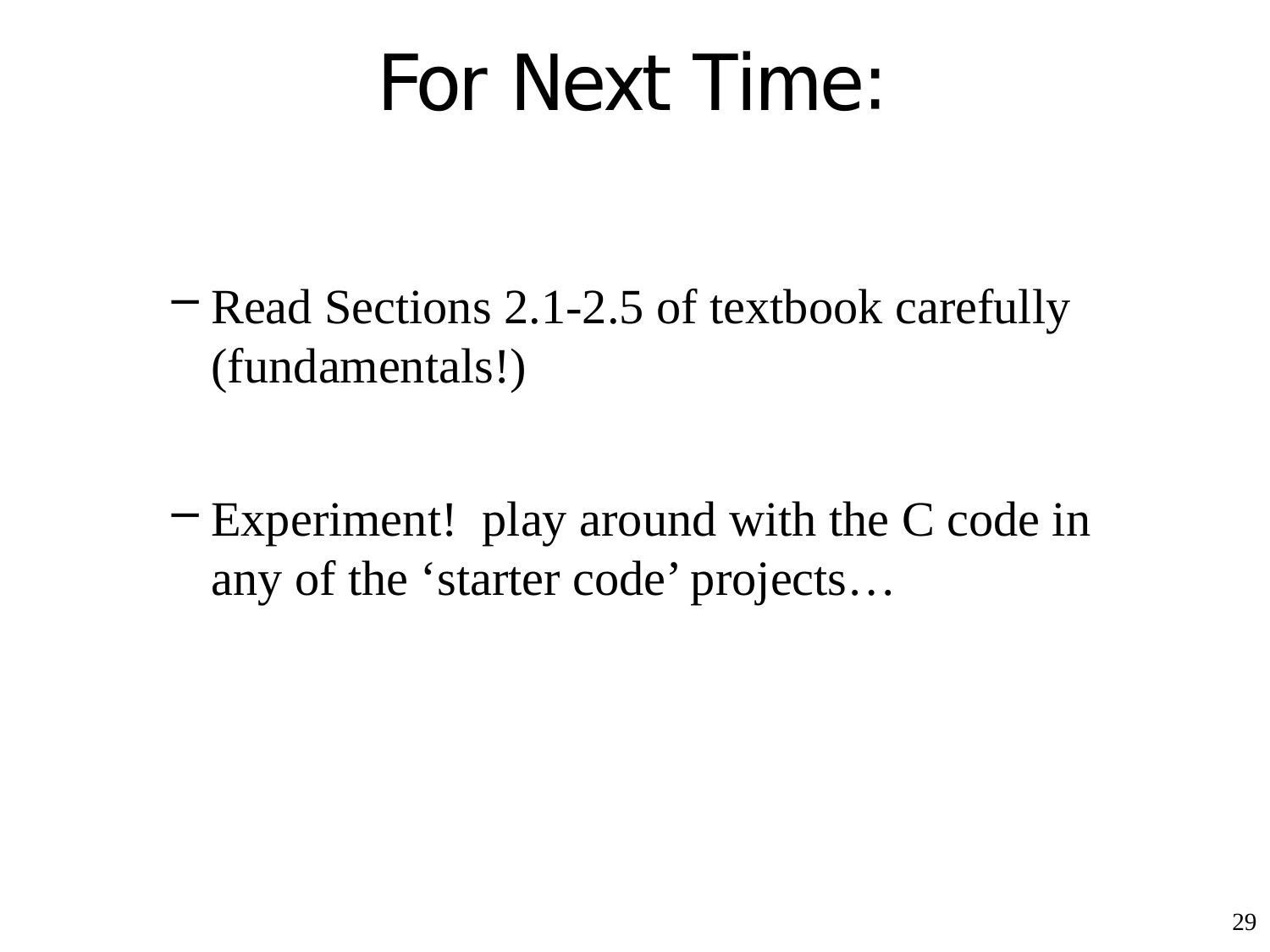

# For Next Time:

Read Sections 2.1-2.5 of textbook carefully
(fundamentals!)

Experiment!  play around with the C code in any of the ‘starter code’ projects…
29